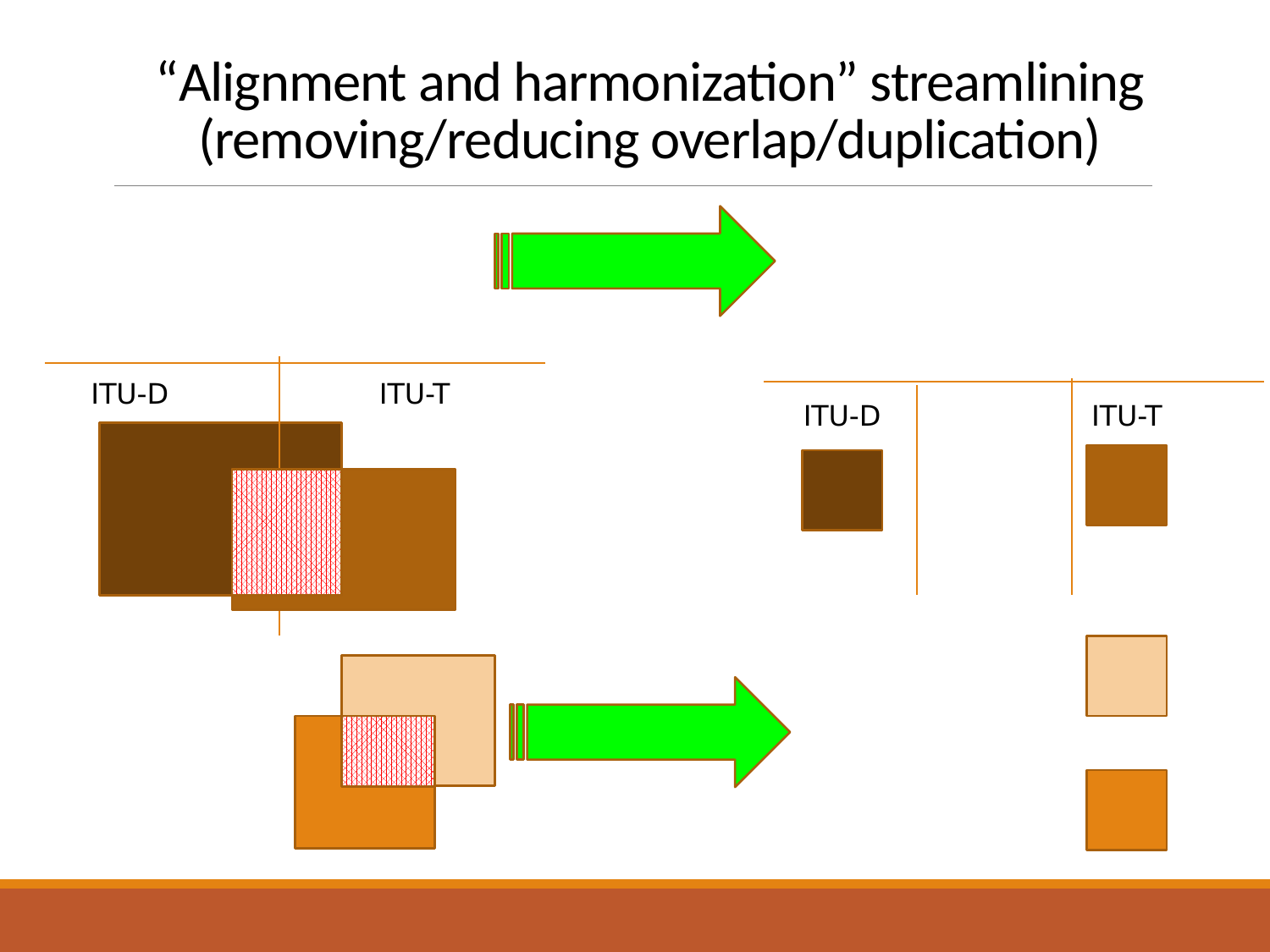

# “Alignment and harmonization” streamlining (removing/reducing overlap/duplication)

ITU-D
ITU-T
ITU-D
ITU-T